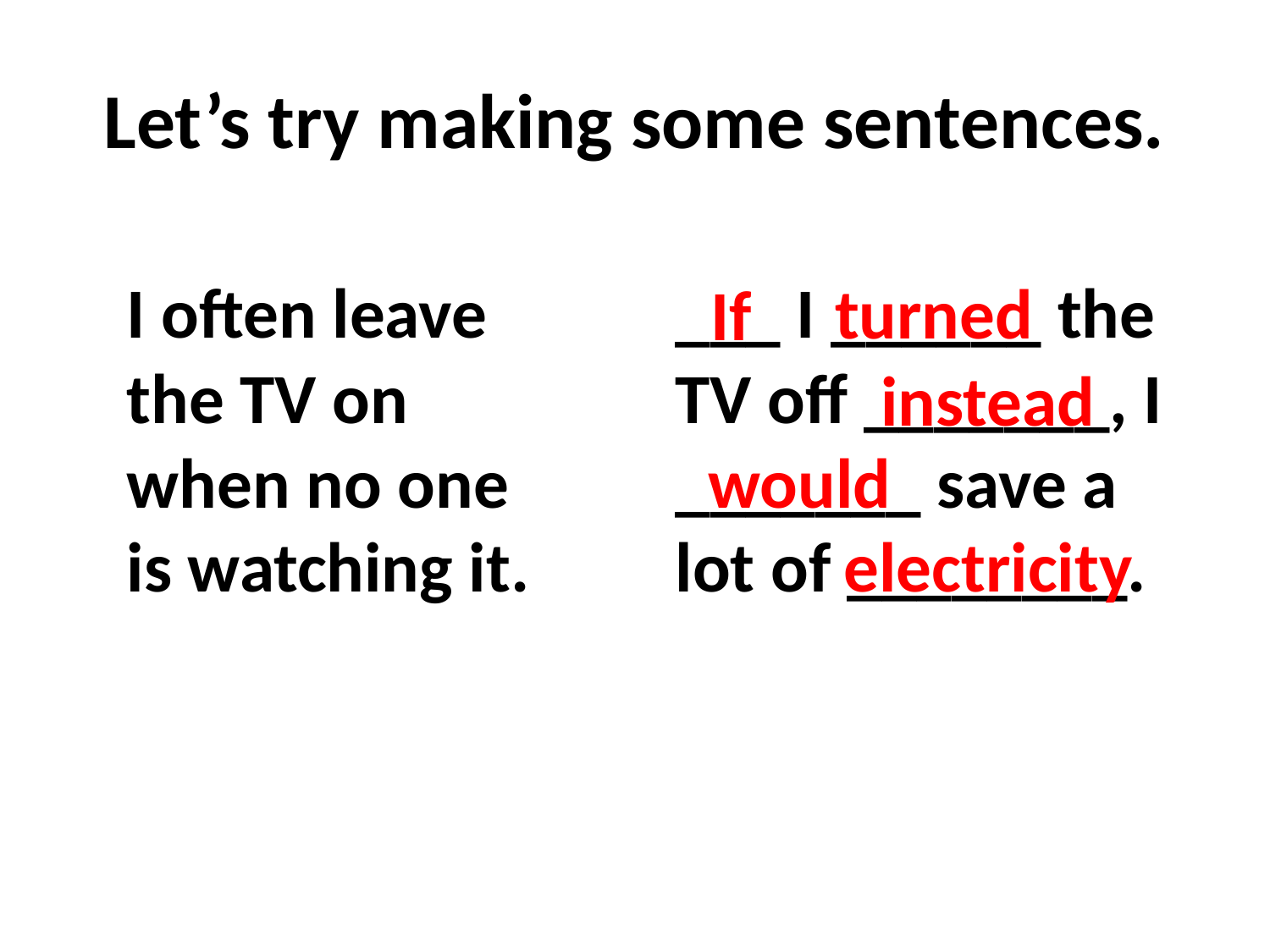

# Let’s try making some sentences.

I often leave the TV on when no one is watching it.
___ I ______ the TV off _______, I _______ save a
lot of ________.
turned
If
instead
would
electricity